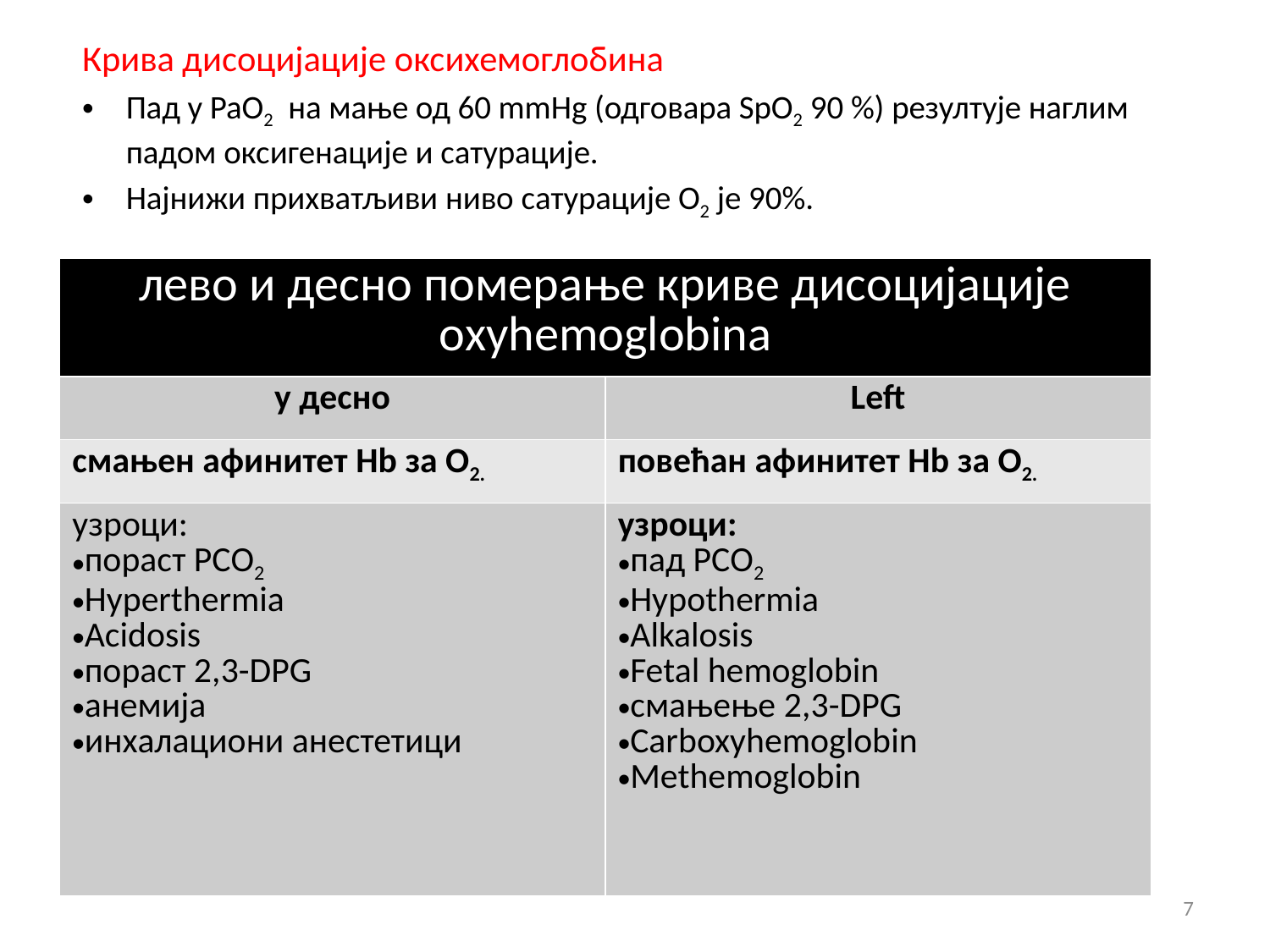

Крива дисоцијације оксихемоглобина
Пад у PaO2  на мање од 60 mmHg (одговара SpO2 90 %) резултује наглим падом оксигенације и сатурације.
Најнижи прихватљиви ниво сатурације O2 је 90%.

| лево и десно померање криве дисоцијације оxyhemoglobinа |  |
| --- | --- |
| у десно | Left |
| смањен афинитет Hb за O2. | повећан афинитет Hb за O2. |
| узроци: пораст PCO2 Hyperthermia Acidosis пораст 2,3-DPG анемија инхалациони анестетици | узроци: пад PCO2 Hypothermia Alkalosis Fetal hemoglobin смањење 2,3-DPG Carboxyhemoglobin Methemoglobin |

7